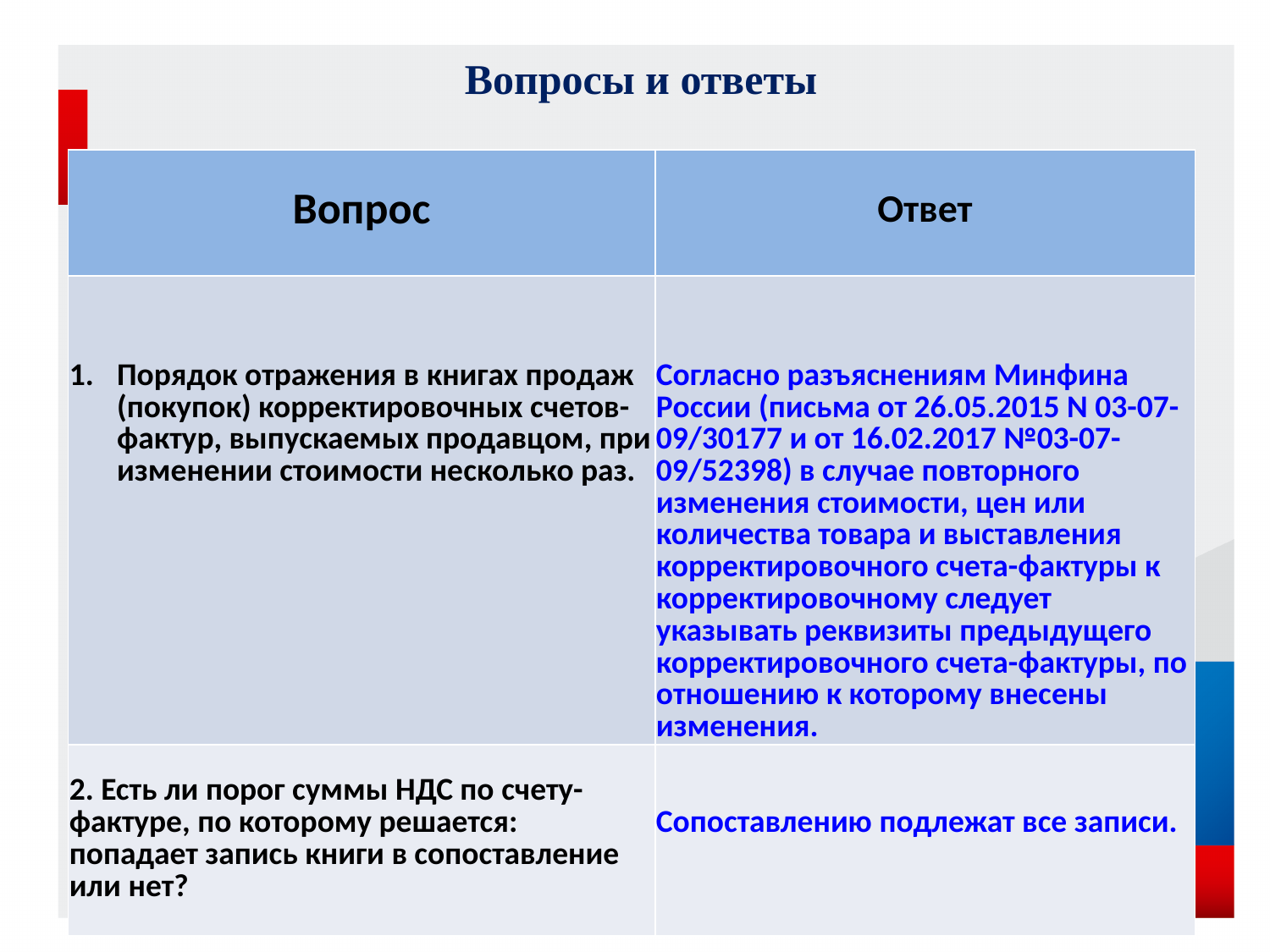

Вопросы и ответы
| Вопрос | Ответ |
| --- | --- |
| Порядок отражения в книгах продаж (покупок) корректировочных счетов-фактур, выпускаемых продавцом, при изменении стоимости несколько раз. | Согласно разъяснениям Минфина России (письма от 26.05.2015 N 03-07-09/30177 и от 16.02.2017 №03-07-09/52398) в случае повторного изменения стоимости, цен или количества товара и выставления корректировочного счета-фактуры к корректировочному следует указывать реквизиты предыдущего корректировочного счета-фактуры, по отношению к которому внесены изменения. |
| 2. Есть ли порог суммы НДС по счету-фактуре, по которому решается: попадает запись книги в сопоставление или нет? | Сопоставлению подлежат все записи. |